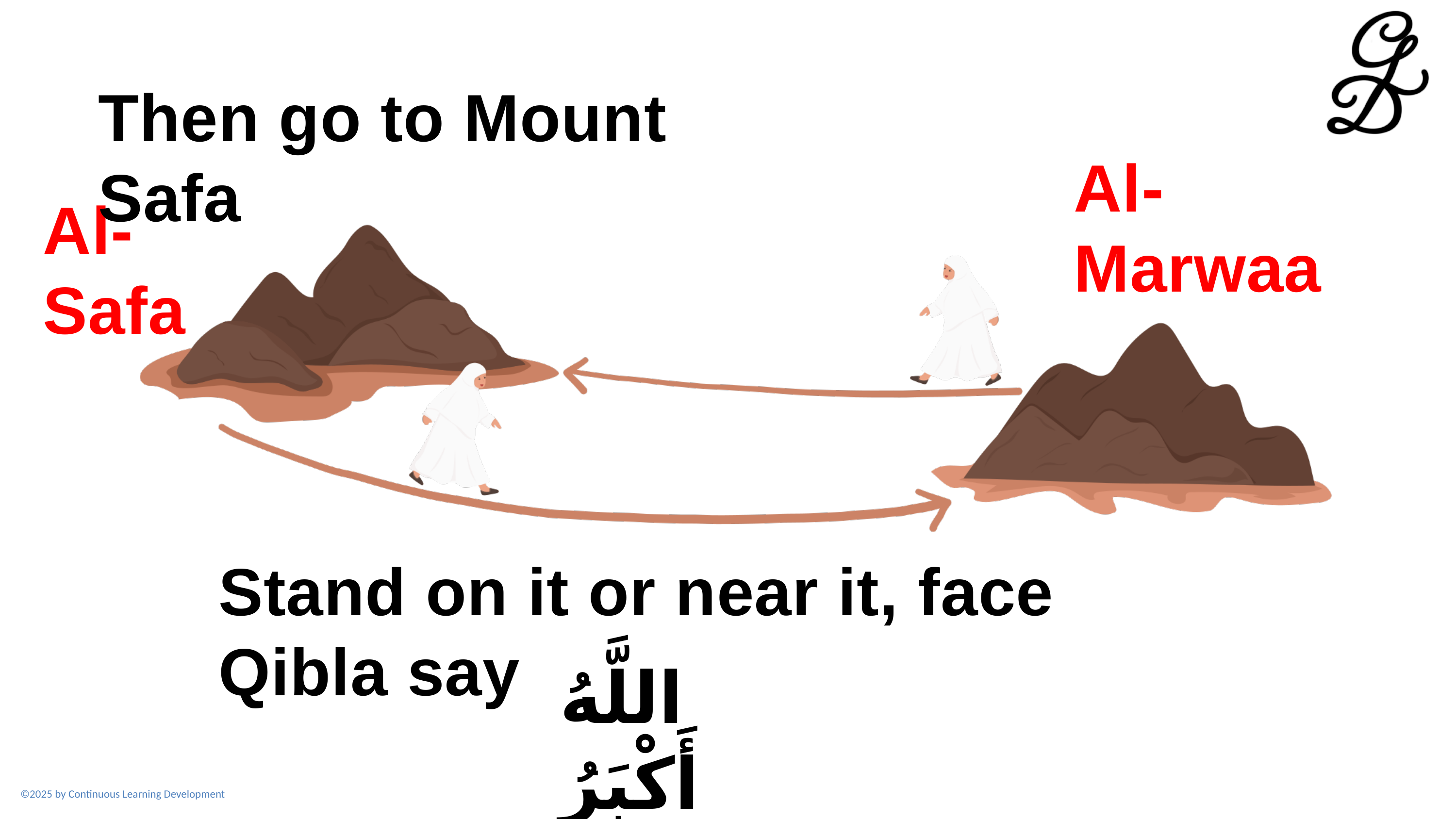

Then go to Mount Safa
Al-Marwaa
Al-Safa

Stand on it or near it, face Qibla say
اللَّهُ أَكْبَرُ
©2025 by Continuous Learning Development